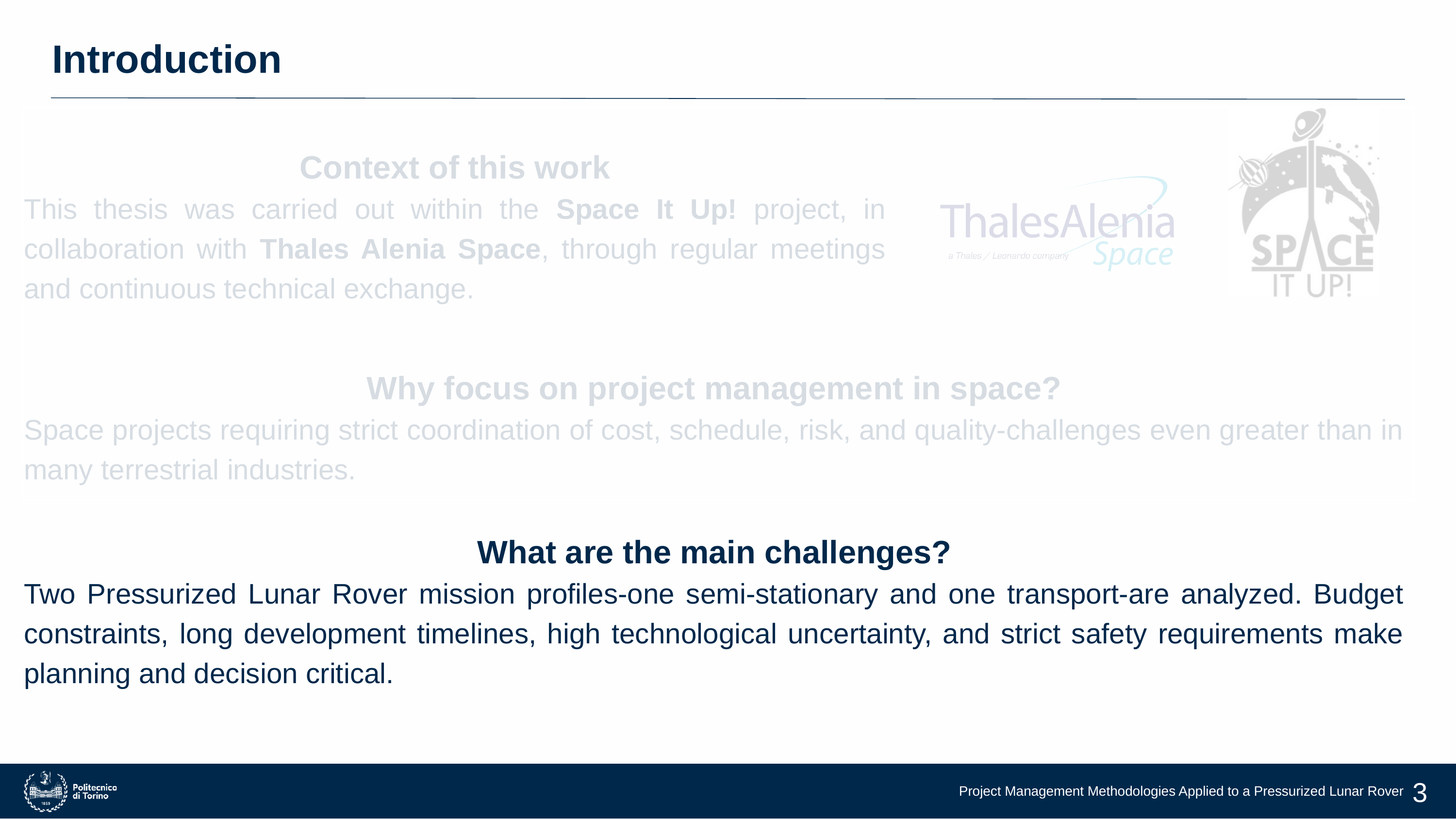

Introduction

Context of this work
This thesis was carried out within the Space It Up! project, in collaboration with Thales Alenia Space, through regular meetings and continuous technical exchange.

Why focus on project management in space?
Space projects requiring strict coordination of cost, schedule, risk, and quality-challenges even greater than in many terrestrial industries.

What are the main challenges?
Two Pressurized Lunar Rover mission profiles-one semi-stationary and one transport-are analyzed. Budget constraints, long development timelines, high technological uncertainty, and strict safety requirements make planning and decision critical.

3

 Project Management Methodologies Applied to a Pressurized Lunar Rover